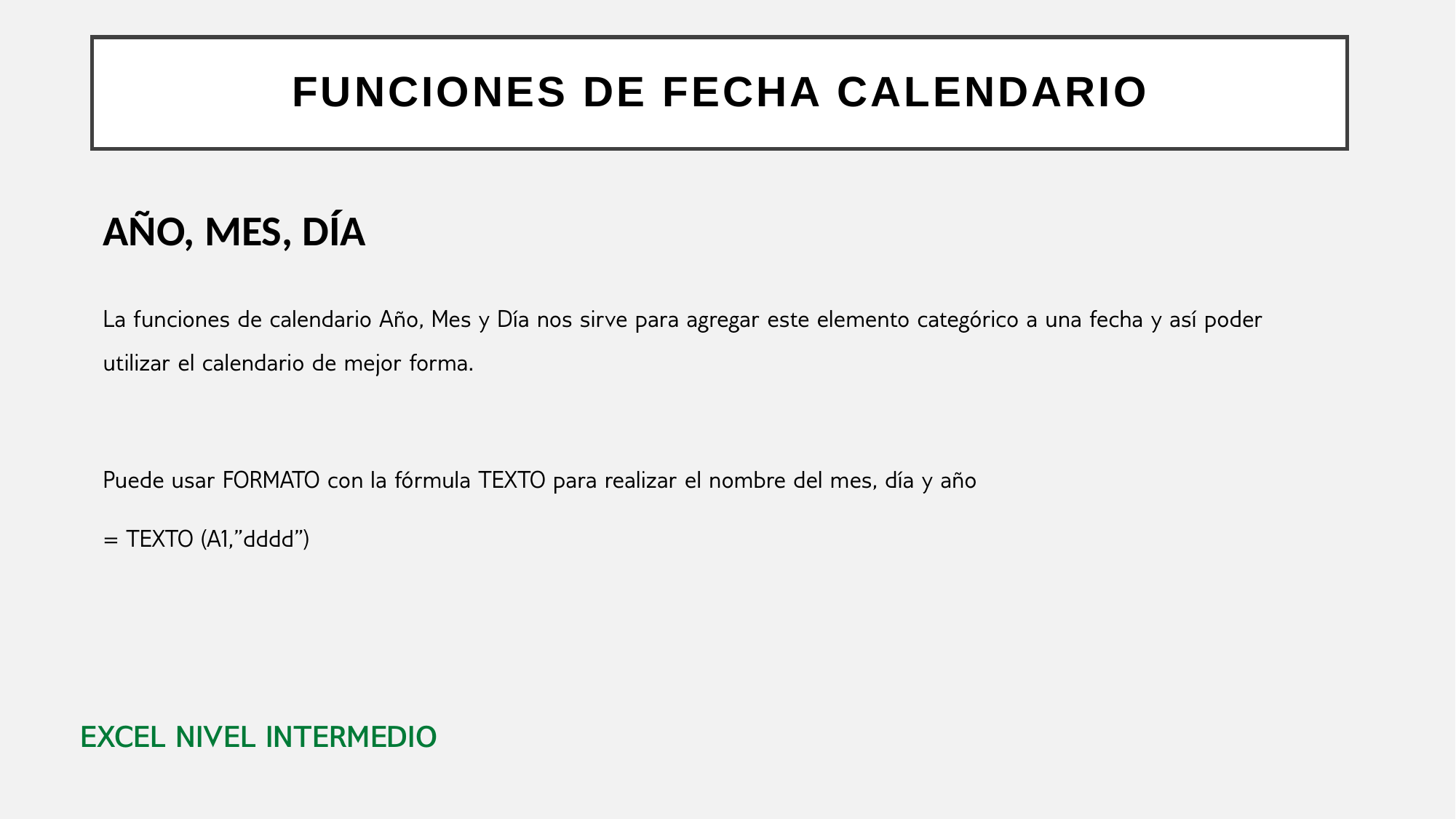

# Funciones de FECHA CALENDARIO
AÑO, MES, DÍA
La funciones de calendario Año, Mes y Día nos sirve para agregar este elemento categórico a una fecha y así poder utilizar el calendario de mejor forma.

Puede usar FORMATO con la fórmula TEXTO para realizar el nombre del mes, día y año
= TEXTO (A1,”dddd”)
EXCEL NIVEL INTERMEDIO